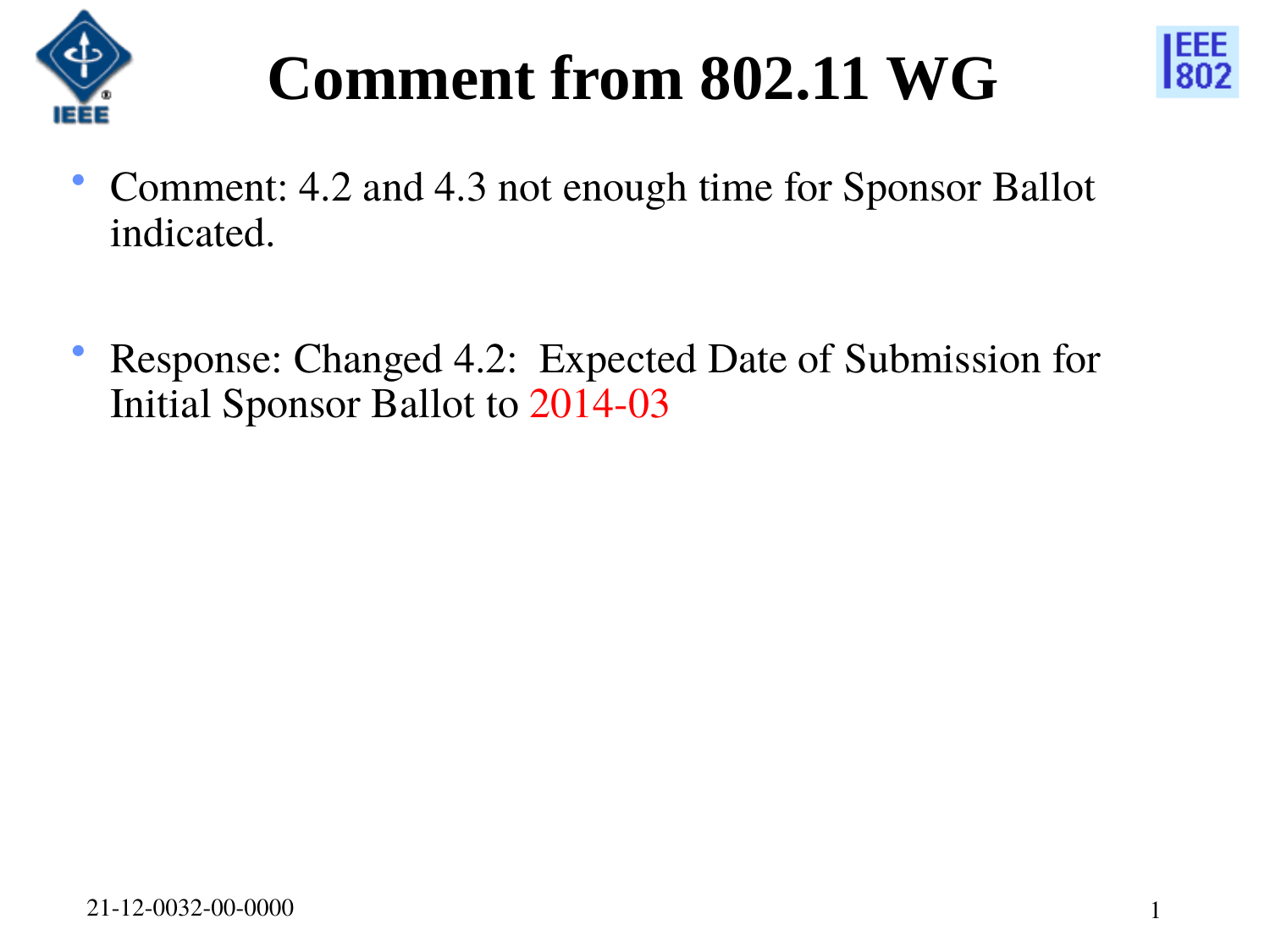

# Comment from 802.11 WG
Comment: 4.2 and 4.3 not enough time for Sponsor Ballot indicated.

Response: Changed 4.2:  Expected Date of Submission for Initial Sponsor Ballot to 2014-03

21-12-0032-00-0000
1